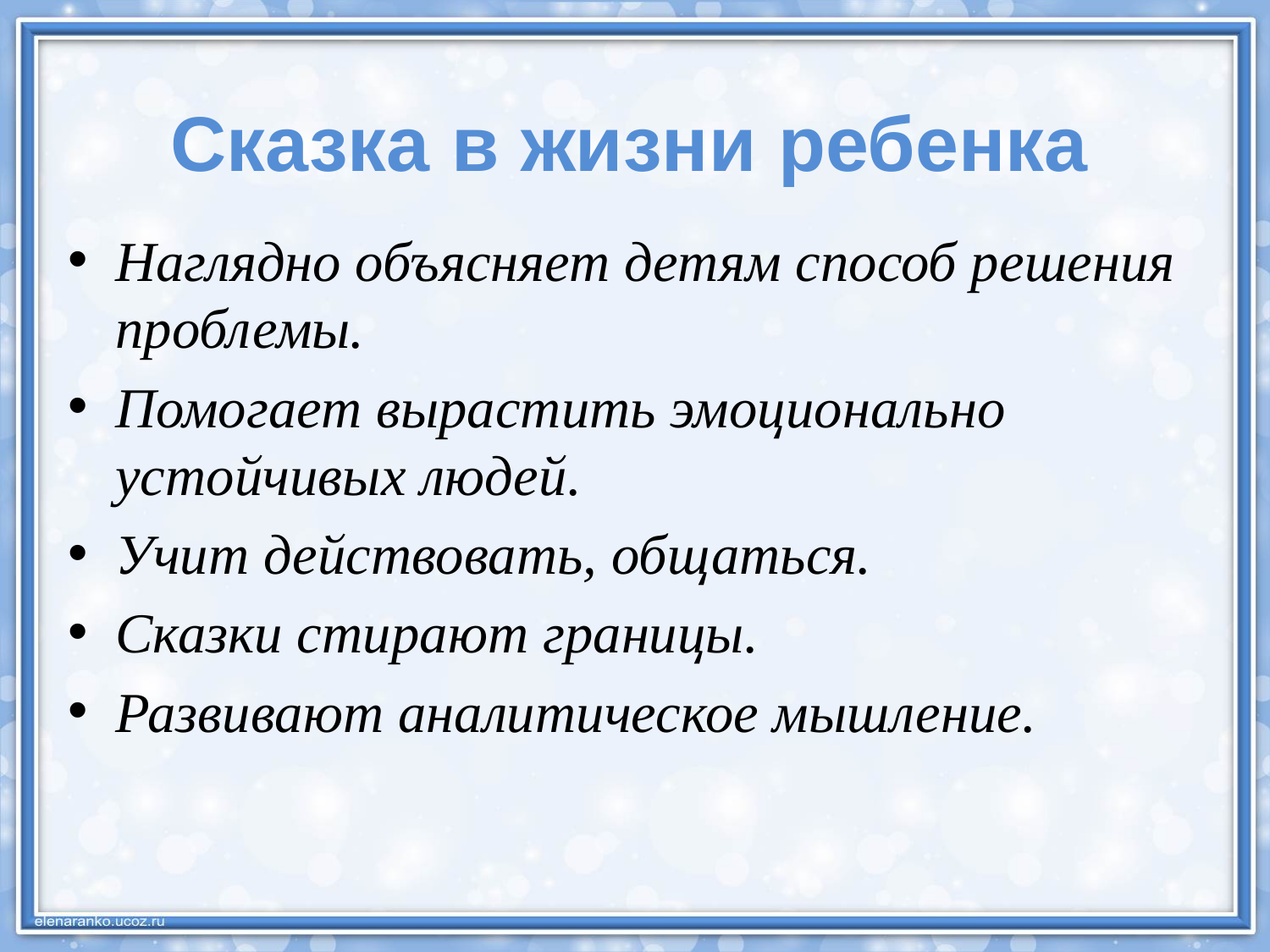

# Сказка в жизни ребенка
Наглядно объясняет детям способ решения проблемы.
Помогает вырастить эмоционально устойчивых людей.
Учит действовать, общаться.
Сказки стирают границы.
Развивают аналитическое мышление.